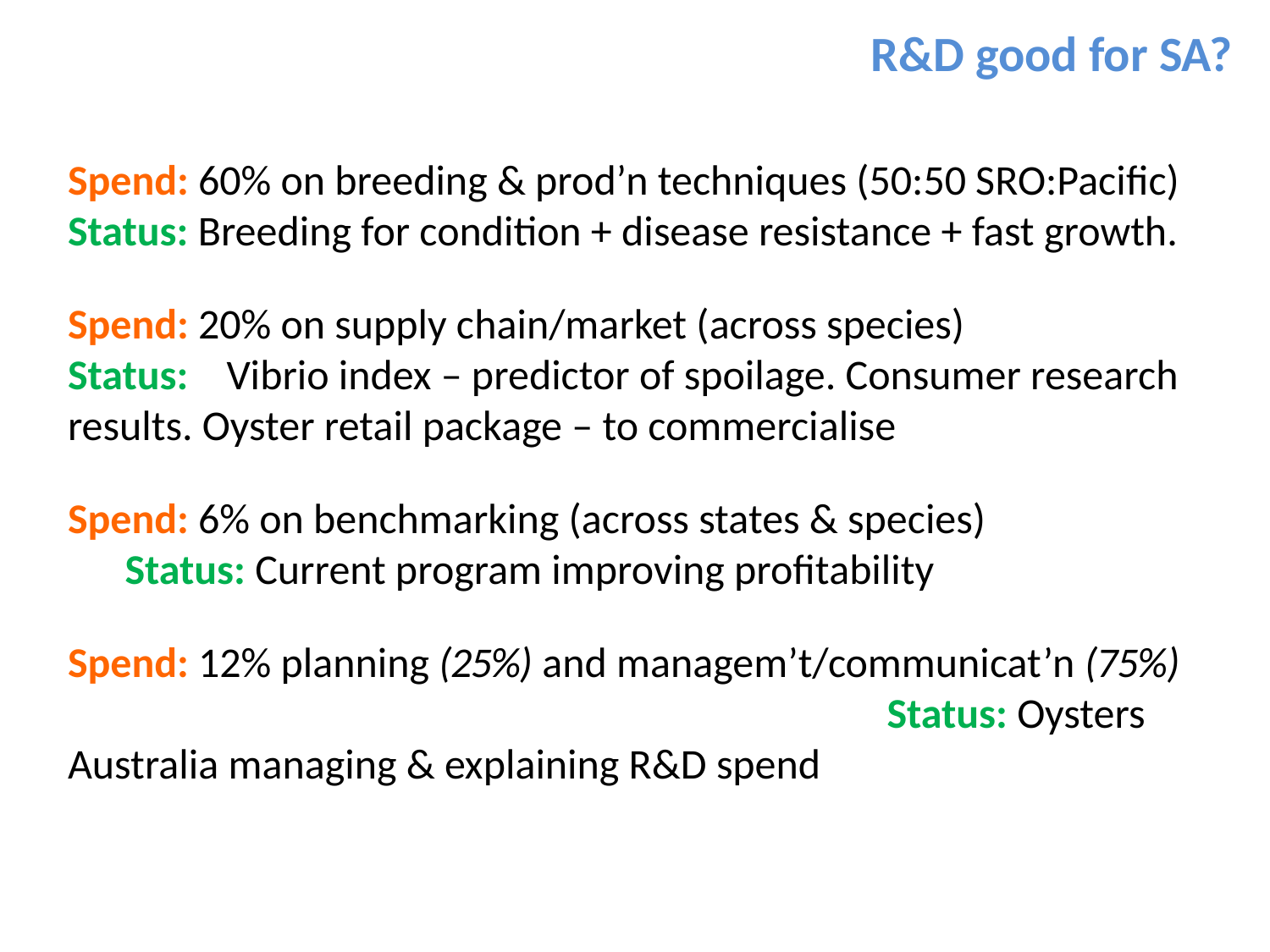

R&D good for SA?
Spend: 60% on breeding & prod’n techniques (50:50 SRO:Pacific) Status: Breeding for condition + disease resistance + fast growth.
Spend: 20% on supply chain/market (across species)             Status:    Vibrio index – predictor of spoilage. Consumer research results. Oyster retail package – to commercialise
Spend: 6% on benchmarking (across states & species)                             Status: Current program improving profitability
Spend: 12% planning (25%) and managem’t/communicat’n (75%)                                                                                         Status: Oysters Australia managing & explaining R&D spend